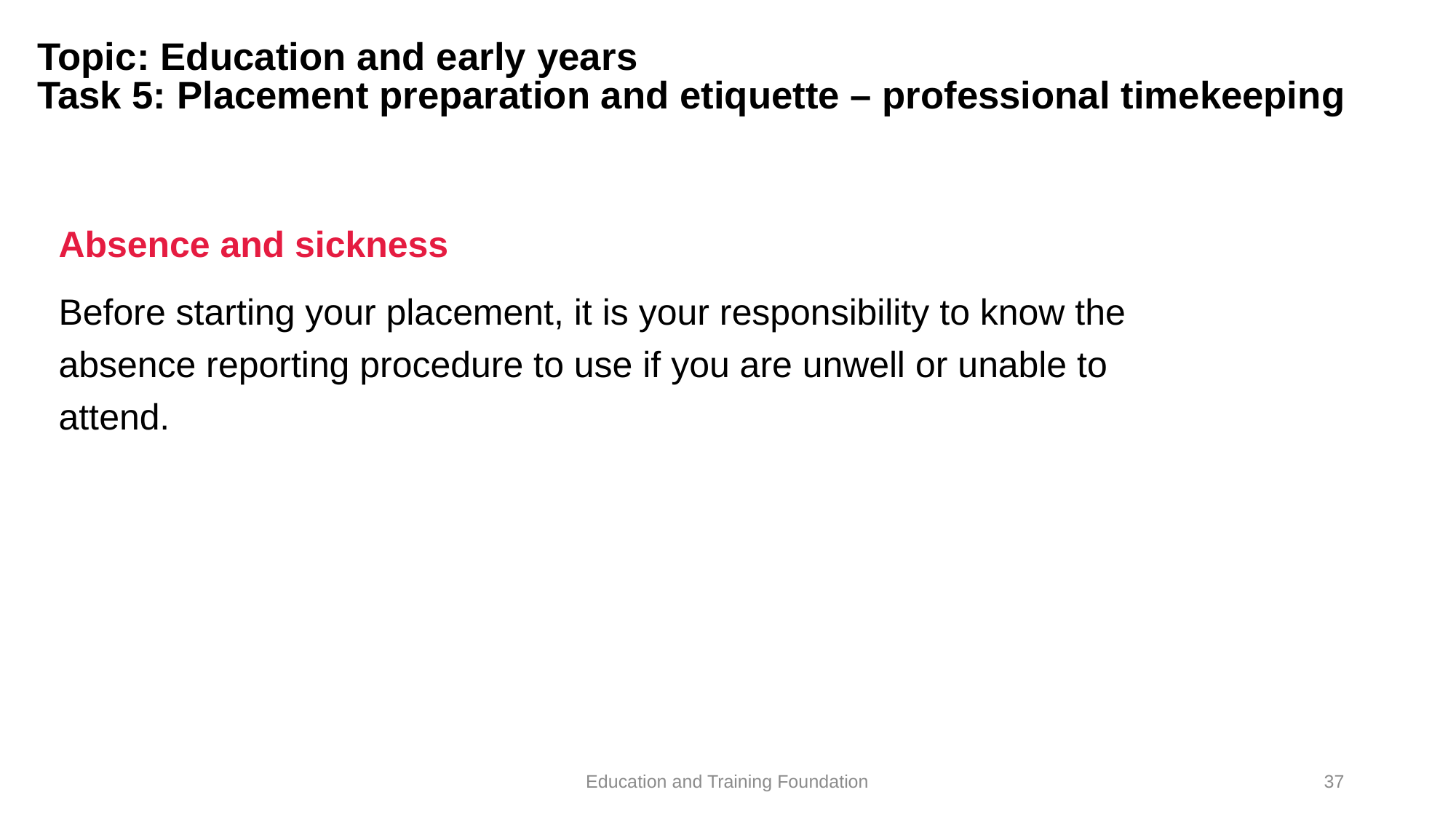

# Topic: Education and early years Task 5: Placement preparation and etiquette – professional timekeeping
Absence and sickness
Before starting your placement, it is your responsibility to know the absence reporting procedure to use if you are unwell or unable to attend.
Education and Training Foundation
37